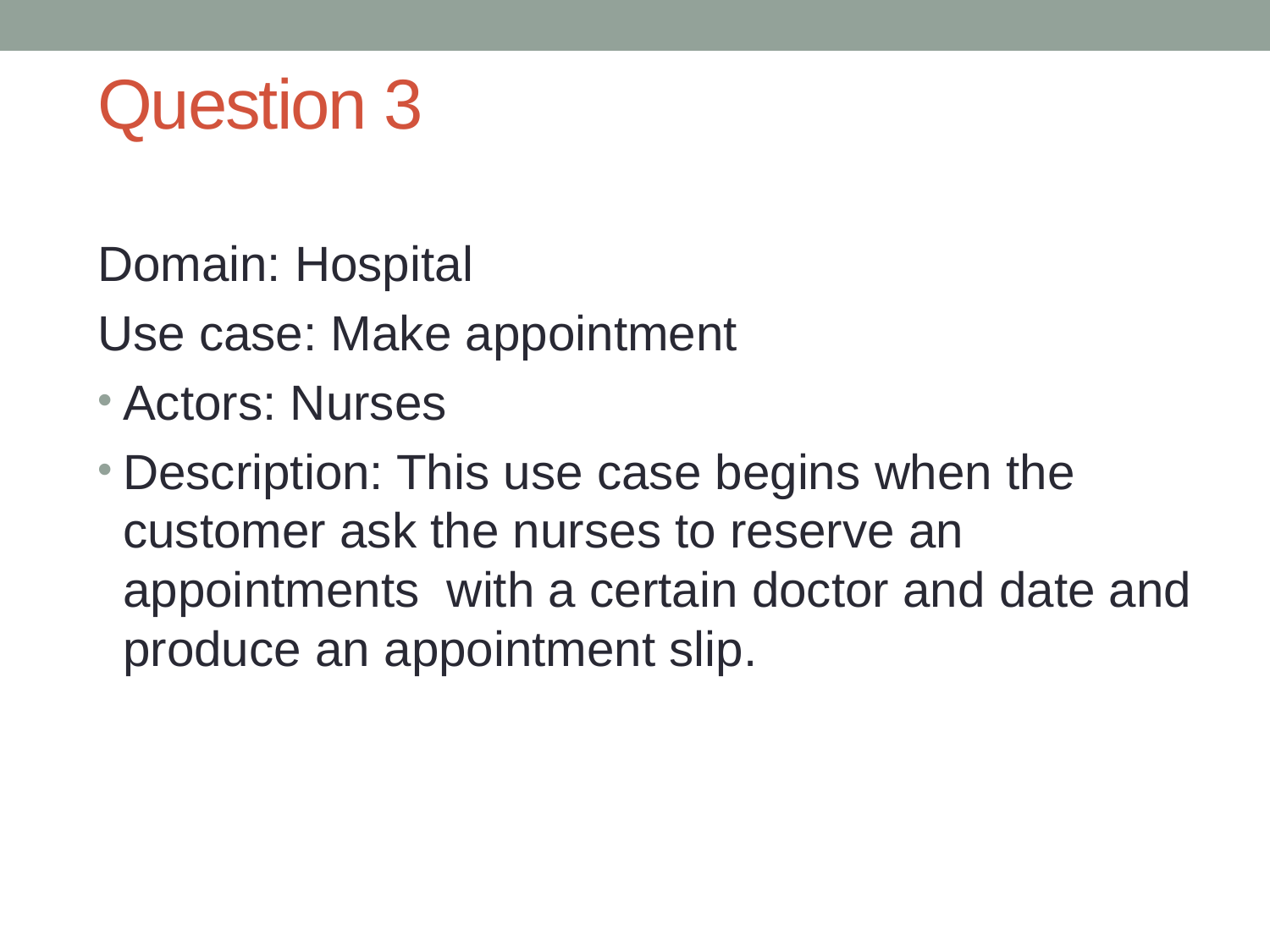

# Question 3
Domain: Hospital
Use case: Make appointment
Actors: Nurses
Description: This use case begins when the customer ask the nurses to reserve an appointments  with a certain doctor and date and produce an appointment slip.